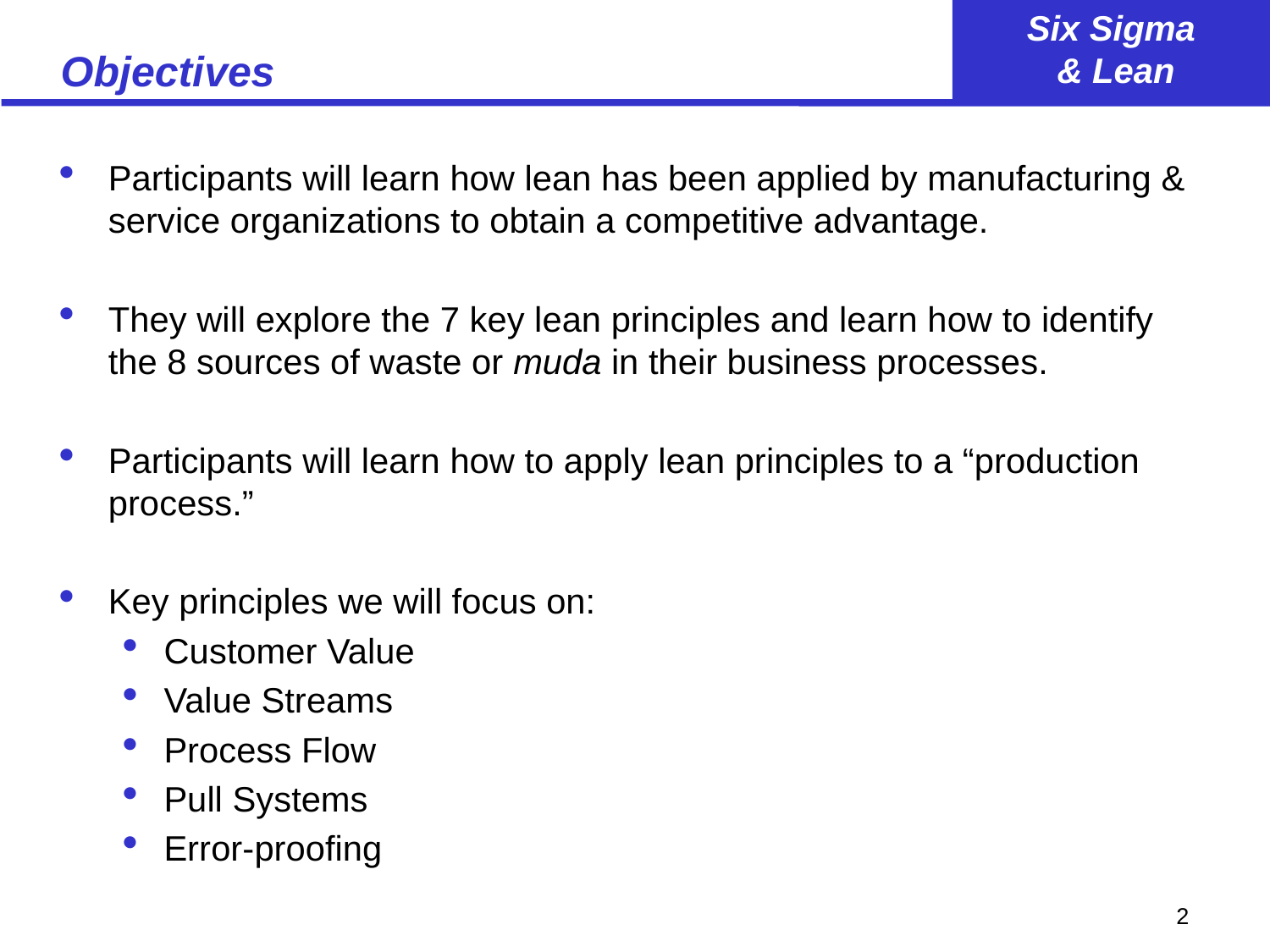

# Objectives
Participants will learn how lean has been applied by manufacturing & service organizations to obtain a competitive advantage.

They will explore the 7 key lean principles and learn how to identify the 8 sources of waste or muda in their business processes.

Participants will learn how to apply lean principles to a “production process.”

Key principles we will focus on:
Customer Value
Value Streams
Process Flow
Pull Systems
Error-proofing